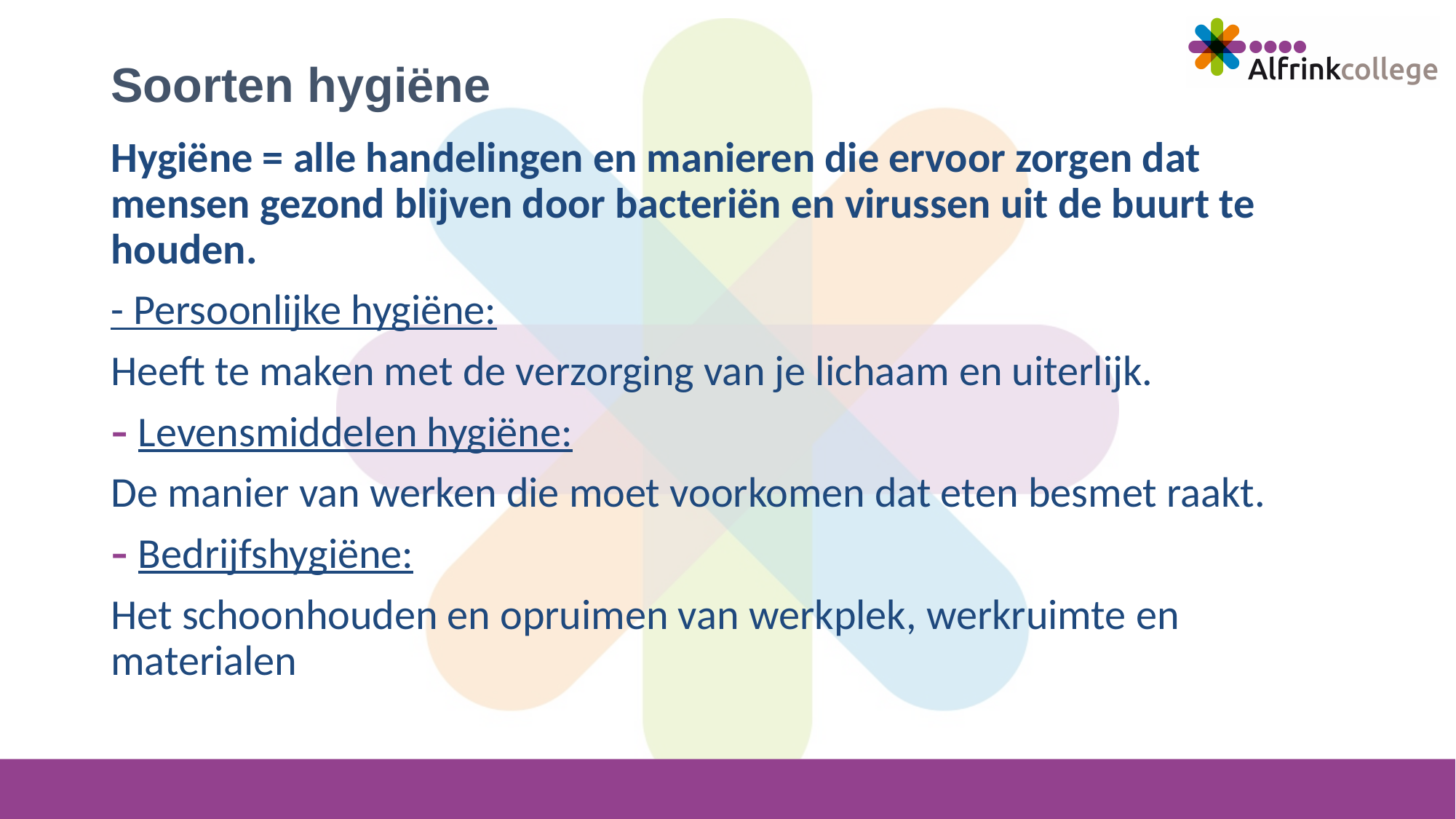

# Soorten hygiëne
Hygiëne = alle handelingen en manieren die ervoor zorgen dat mensen gezond blijven door bacteriën en virussen uit de buurt te houden.
- Persoonlijke hygiëne:
Heeft te maken met de verzorging van je lichaam en uiterlijk.
Levensmiddelen hygiëne:
De manier van werken die moet voorkomen dat eten besmet raakt.
Bedrijfshygiëne:
Het schoonhouden en opruimen van werkplek, werkruimte en materialen